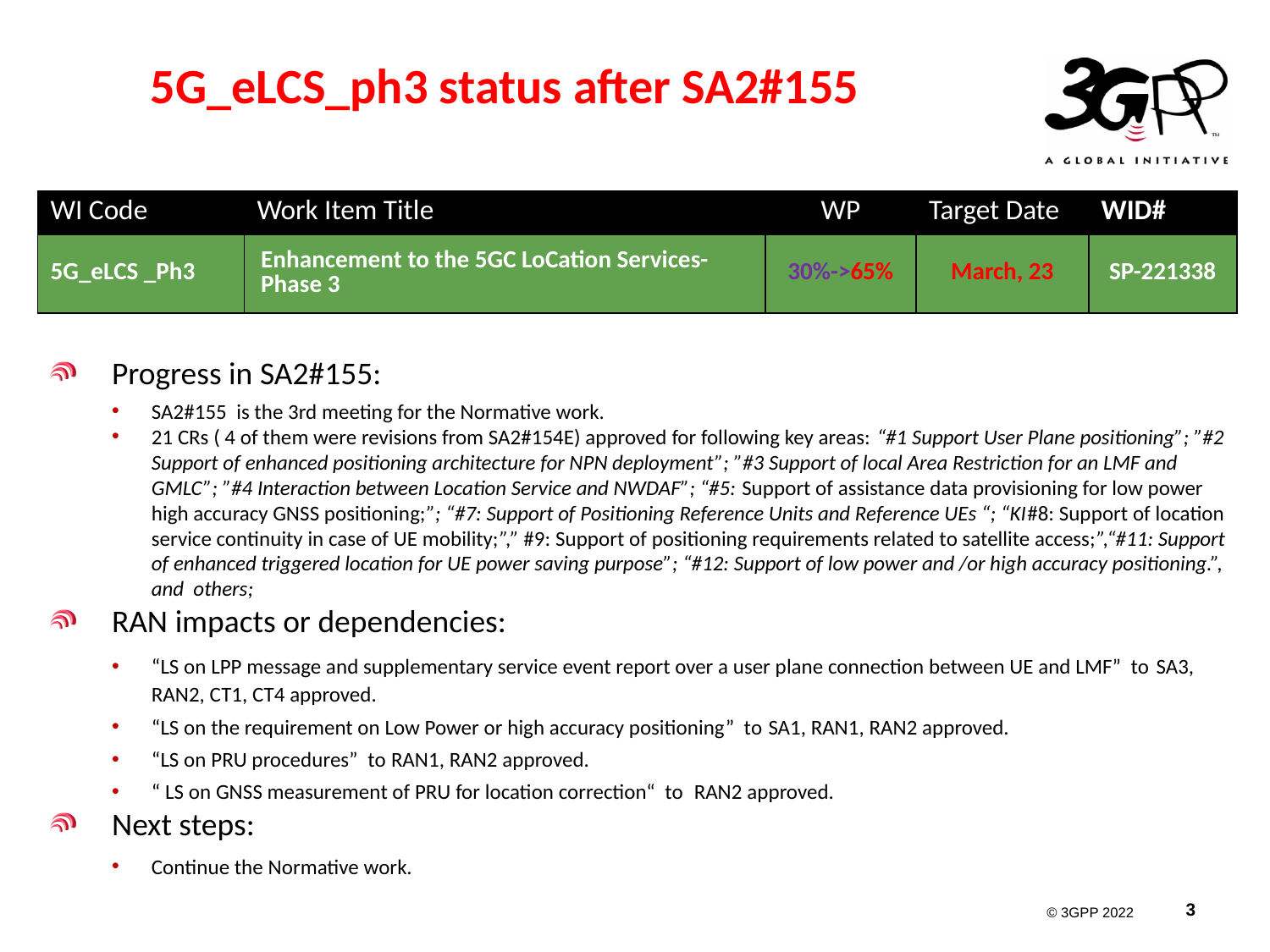

# 5G_eLCS_ph3 status after SA2#155
| WI Code | Work Item Title | WP | Target Date | WID# |
| --- | --- | --- | --- | --- |
| 5G\_eLCS \_Ph3 | Enhancement to the 5GC LoCation Services-Phase 3 | 30%->65% | March, 23 | SP-221338 |
Progress in SA2#155:
SA2#155  is the 3rd meeting for the Normative work.
21 CRs ( 4 of them were revisions from SA2#154E) approved for following key areas: “#1 Support User Plane positioning”; ”#2 Support of enhanced positioning architecture for NPN deployment”; ”#3 Support of local Area Restriction for an LMF and GMLC”; ”#4 Interaction between Location Service and NWDAF”; “#5: Support of assistance data provisioning for low power high accuracy GNSS positioning;”; “#7: Support of Positioning Reference Units and Reference UEs “; “KI#8: Support of location service continuity in case of UE mobility;”,” #9: Support of positioning requirements related to satellite access;”,“#11: Support of enhanced triggered location for UE power saving purpose”; “#12: Support of low power and /or high accuracy positioning.”, and  others;
RAN impacts or dependencies:
“LS on LPP message and supplementary service event report over a user plane connection between UE and LMF”  to SA3, RAN2, CT1, CT4 approved.
“LS on the requirement on Low Power or high accuracy positioning”  to SA1, RAN1, RAN2 approved.
“LS on PRU procedures”  to RAN1, RAN2 approved.
“ LS on GNSS measurement of PRU for location correction“  to  RAN2 approved.
Next steps:
Continue the Normative work.